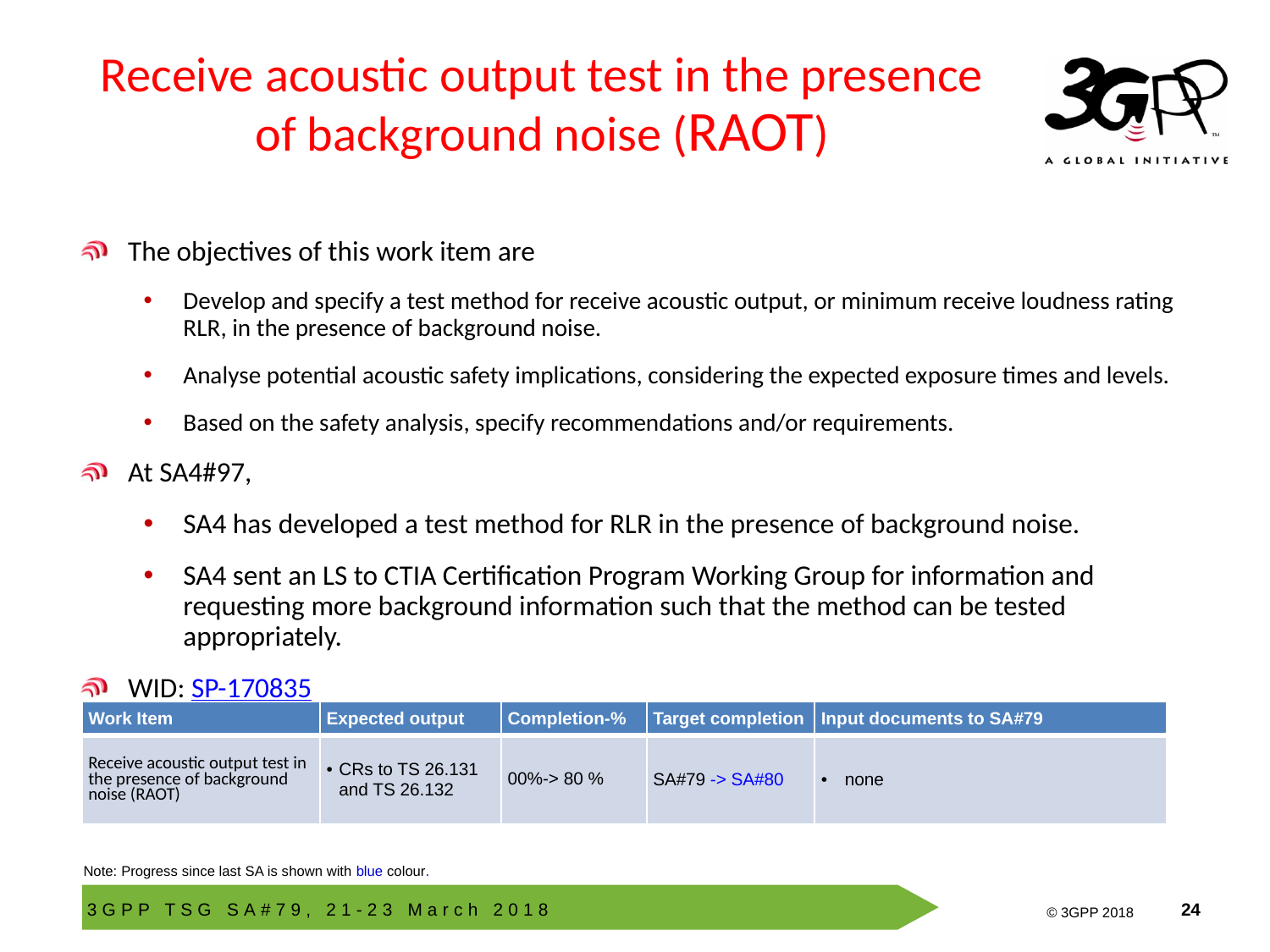

# Receive acoustic output test in the presence of background noise (RAOT)
The objectives of this work item are
Develop and specify a test method for receive acoustic output, or minimum receive loudness rating RLR, in the presence of background noise.
Analyse potential acoustic safety implications, considering the expected exposure times and levels.
Based on the safety analysis, specify recommendations and/or requirements.
At SA4#97,
SA4 has developed a test method for RLR in the presence of background noise.
SA4 sent an LS to CTIA Certification Program Working Group for information and requesting more background information such that the method can be tested appropriately.
WID: SP-170835
| Work Item | Expected output | Completion-% | Target completion | Input documents to SA#79 |
| --- | --- | --- | --- | --- |
| Receive acoustic output test in the presence of background noise (RAOT) | CRs to TS 26.131 and TS 26.132 | 00%-> 80 % | SA#79 -> SA#80 | none |
Note: Progress since last SA is shown with blue colour.